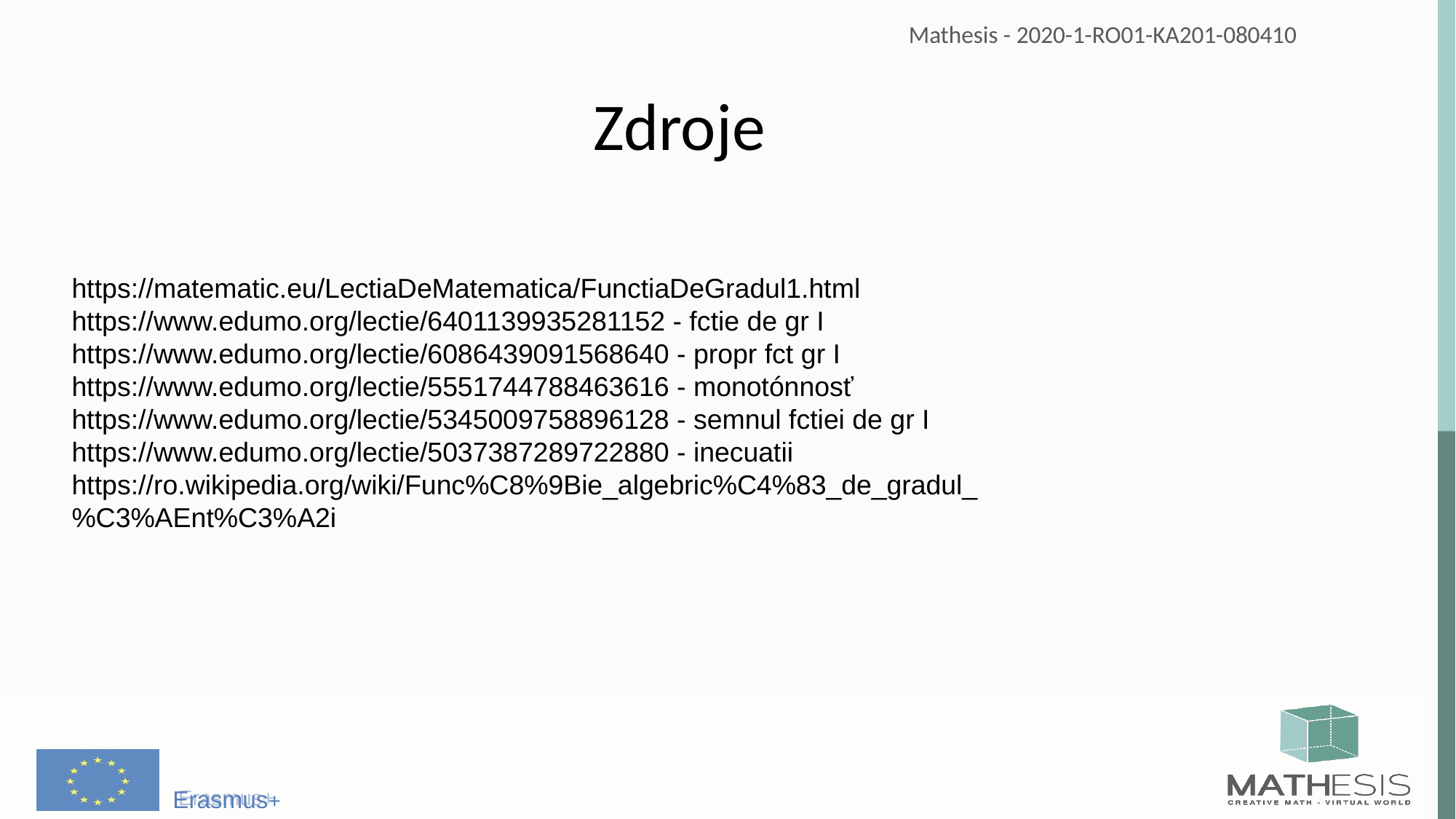

# Zdroje

https://matematic.eu/LectiaDeMatematica/FunctiaDeGradul1.html
https://www.edumo.org/lectie/6401139935281152 - fctie de gr I
https://www.edumo.org/lectie/6086439091568640 - propr fct gr I
https://www.edumo.org/lectie/5551744788463616 - monotónnosť
https://www.edumo.org/lectie/5345009758896128 - semnul fctiei de gr I
https://www.edumo.org/lectie/5037387289722880 - inecuatii
https://ro.wikipedia.org/wiki/Func%C8%9Bie_algebric%C4%83_de_gradul_%C3%AEnt%C3%A2i